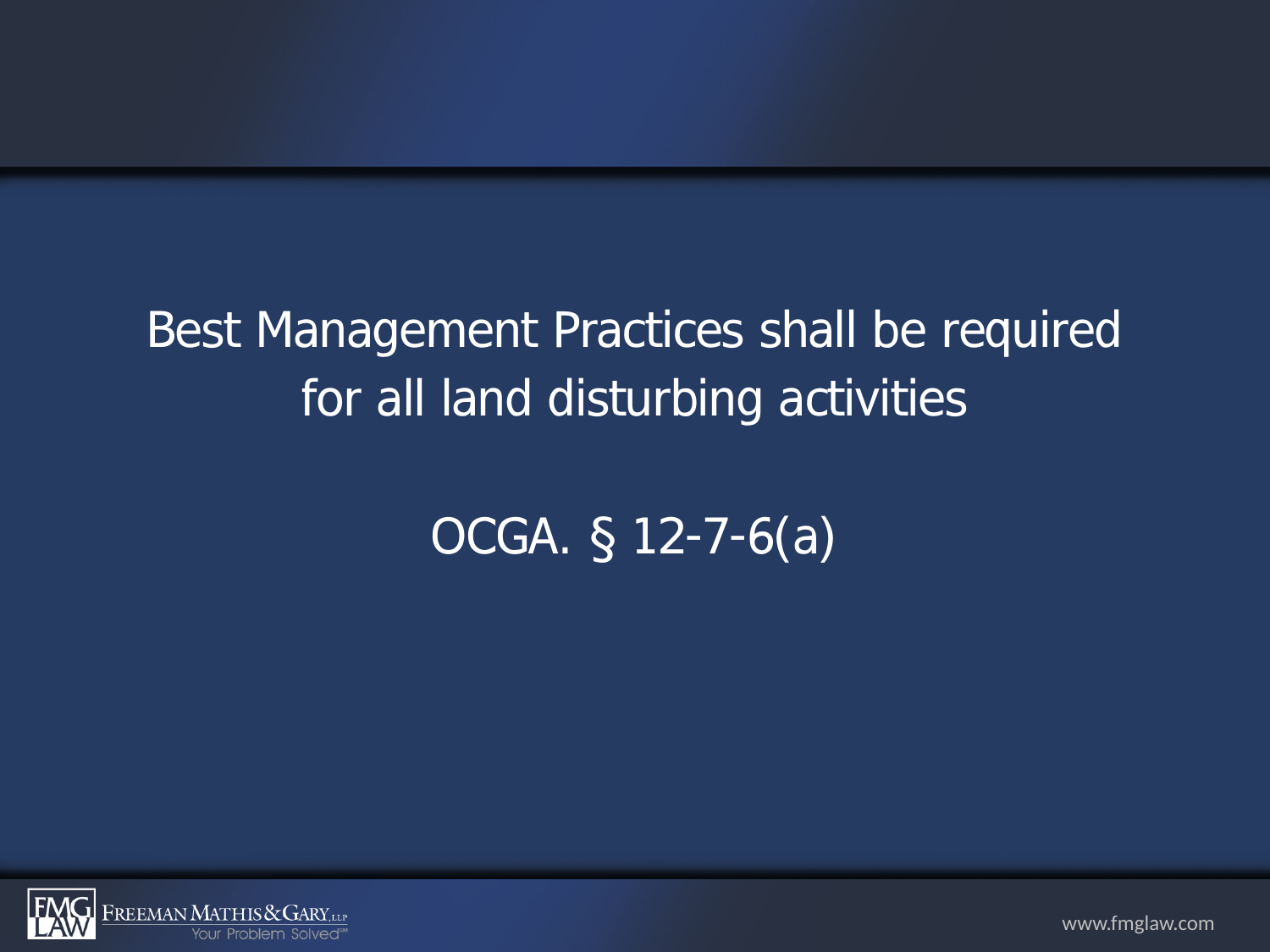

#

Best Management Practices shall be required
for all land disturbing activities

OCGA. § 12-7-6(a)